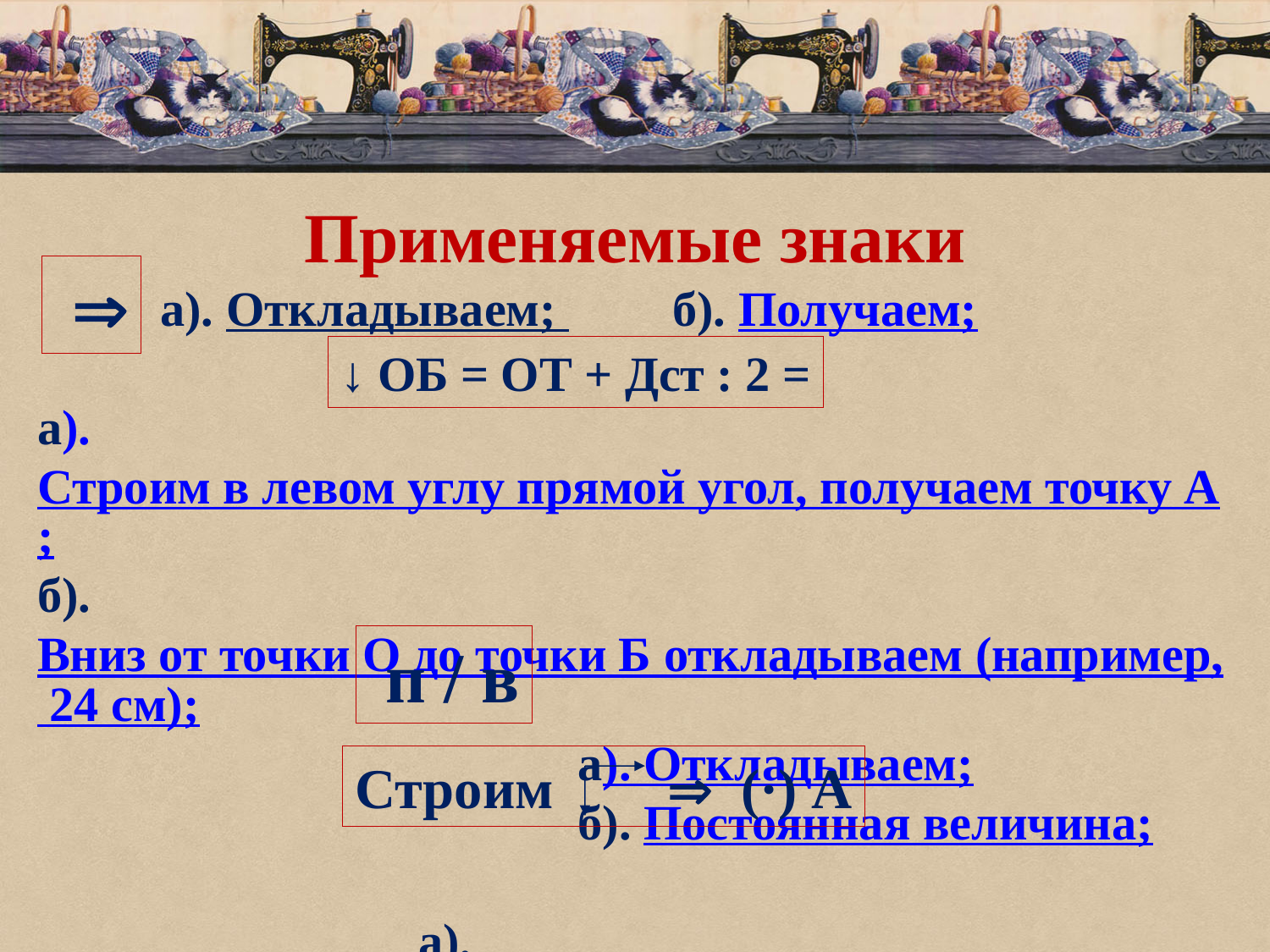

Применяемые знаки
          а). Откладываем; 	б). Получаем;

а). Строим в левом углу прямой угол, получаем точку А;
б). Вниз от точки О до точки Б откладываем (например, 24 см);
             а). Откладываем;
             б). Постоянная величина;

а). Строим в левом углу прямой угол, получаем точку А;   б). Откладываем;

 ⇒
↓ ОБ = ОТ + Дст : 2 =
 п / в
Строим        ⇒  (·) А